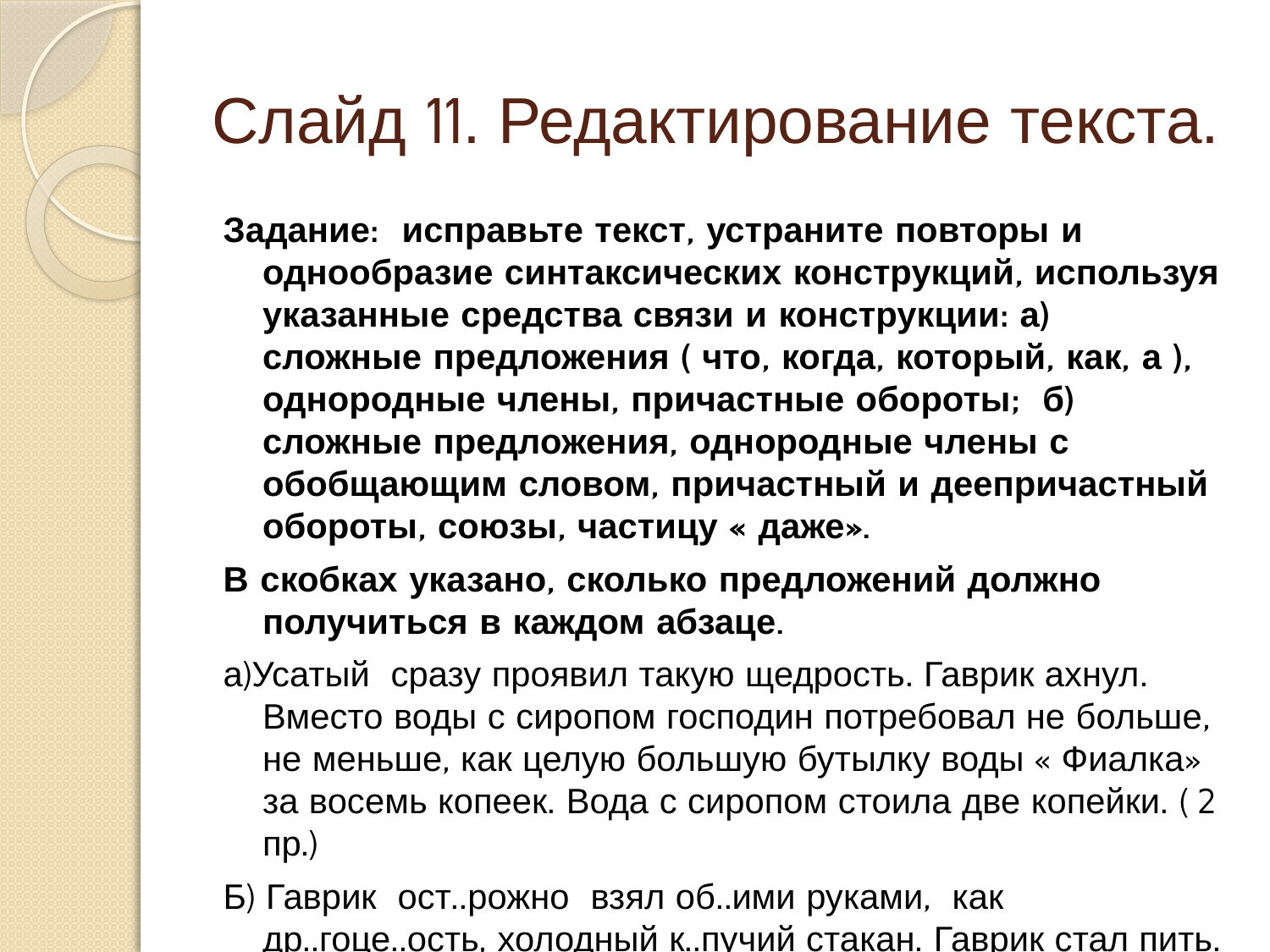

# Слайд 11. Редактирование текста.
Задание:  исправьте текст, устраните повторы и однообразие синтаксических конструкций, используя указанные средства связи и конструкции: а)  сложные предложения ( что, когда, который, как, а ), однородные члены, причастные обороты;  б) сложные предложения, однородные члены с обобщающим словом, причастный и деепричастный обороты, союзы, частицу « даже».
В скобках указано, сколько предложений должно получиться в каждом абзаце.
а)Усатый  сразу проявил такую щедрость. Гаврик ахнул. Вместо воды с сиропом господин потребовал не больше, не меньше, как целую большую бутылку воды « Фиалка» за восемь копеек. Вода с сиропом стоила две копейки. ( 2 пр.)
Б) Гаврик  ост..рожно  взял об..ими руками,  как др..гоце..ость, холодный к..пучий стакан. Гаврик стал пить. Гаврик чу..твовал, как  п..хучий газ бьет через горло в нос. ( 1 пр.)